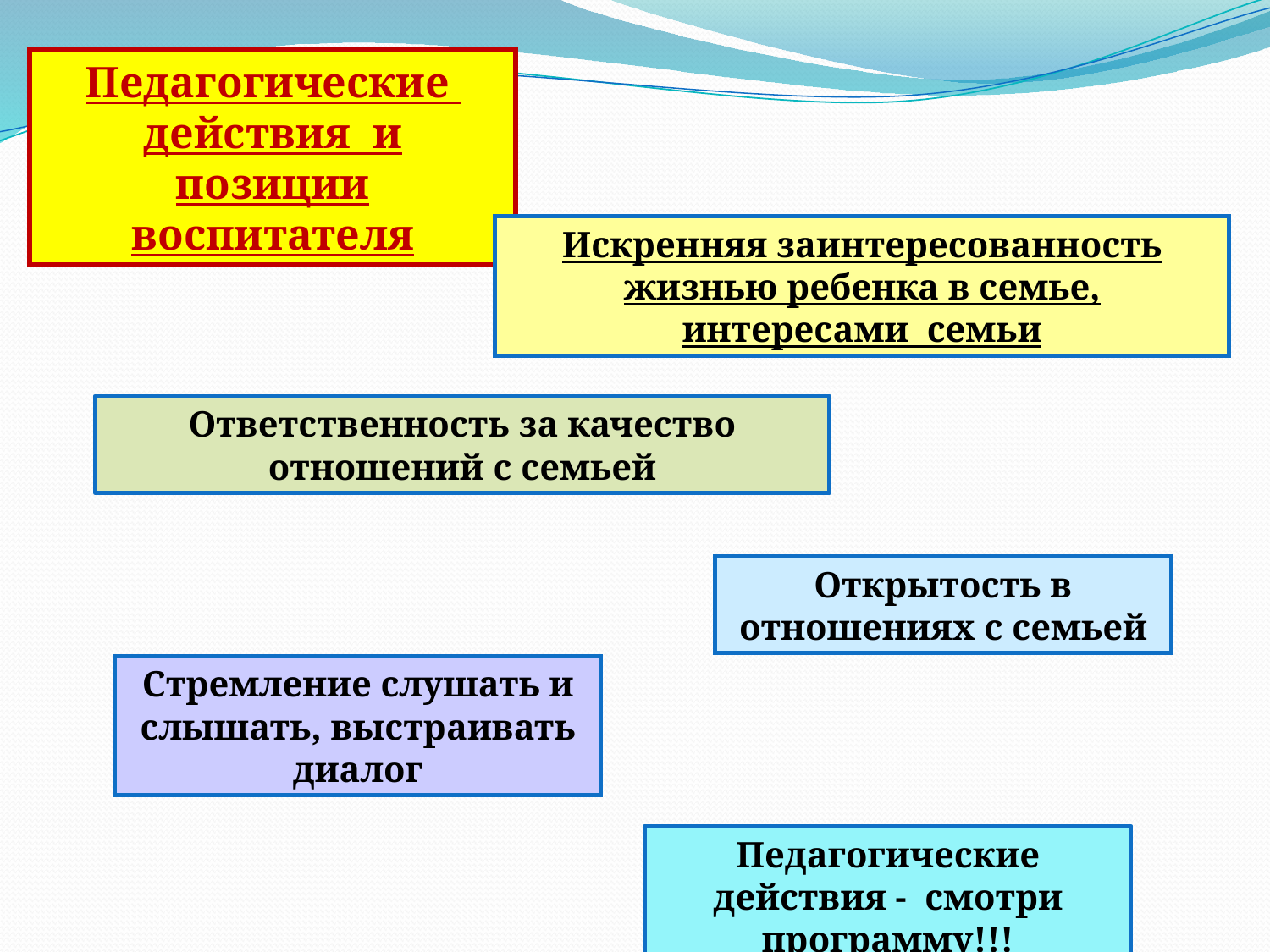

Педагогические  действия  и позиции воспитателя
Искренняя заинтересованность жизнью ребенка в семье, интересами  семьи
Ответственность за качество отношений с семьей
Открытость в отношениях с семьей
Стремление слушать и слышать, выстраивать диалог
Педагогические действия -  смотри программу!!!